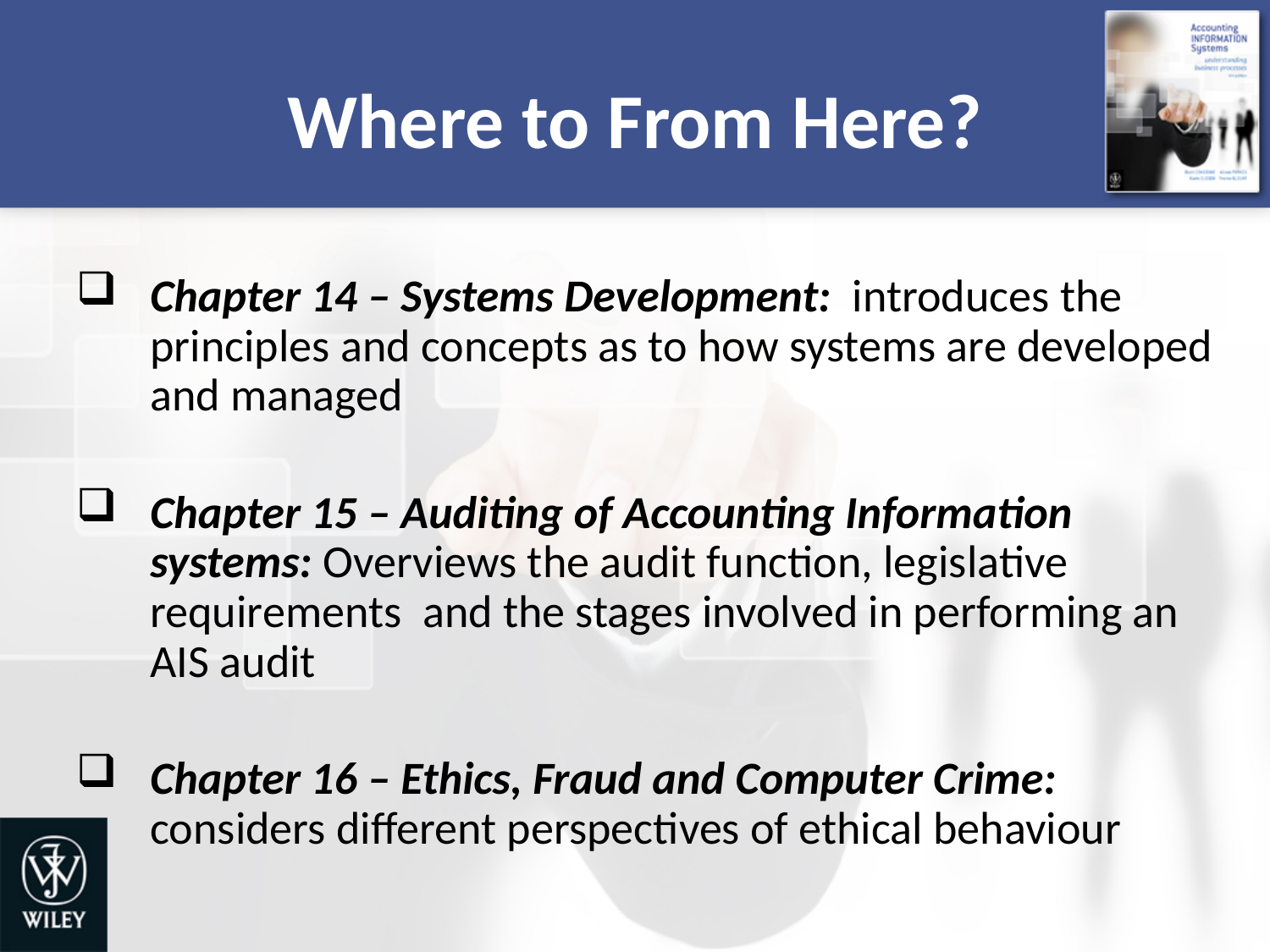

# Where to From Here?
Chapter 14 – Systems Development:  introduces the principles and concepts as to how systems are developed and managed

Chapter 15 – Auditing of Accounting Information systems: Overviews the audit function, legislative requirements  and the stages involved in performing an AIS audit

Chapter 16 – Ethics, Fraud and Computer Crime: considers different perspectives of ethical behaviour